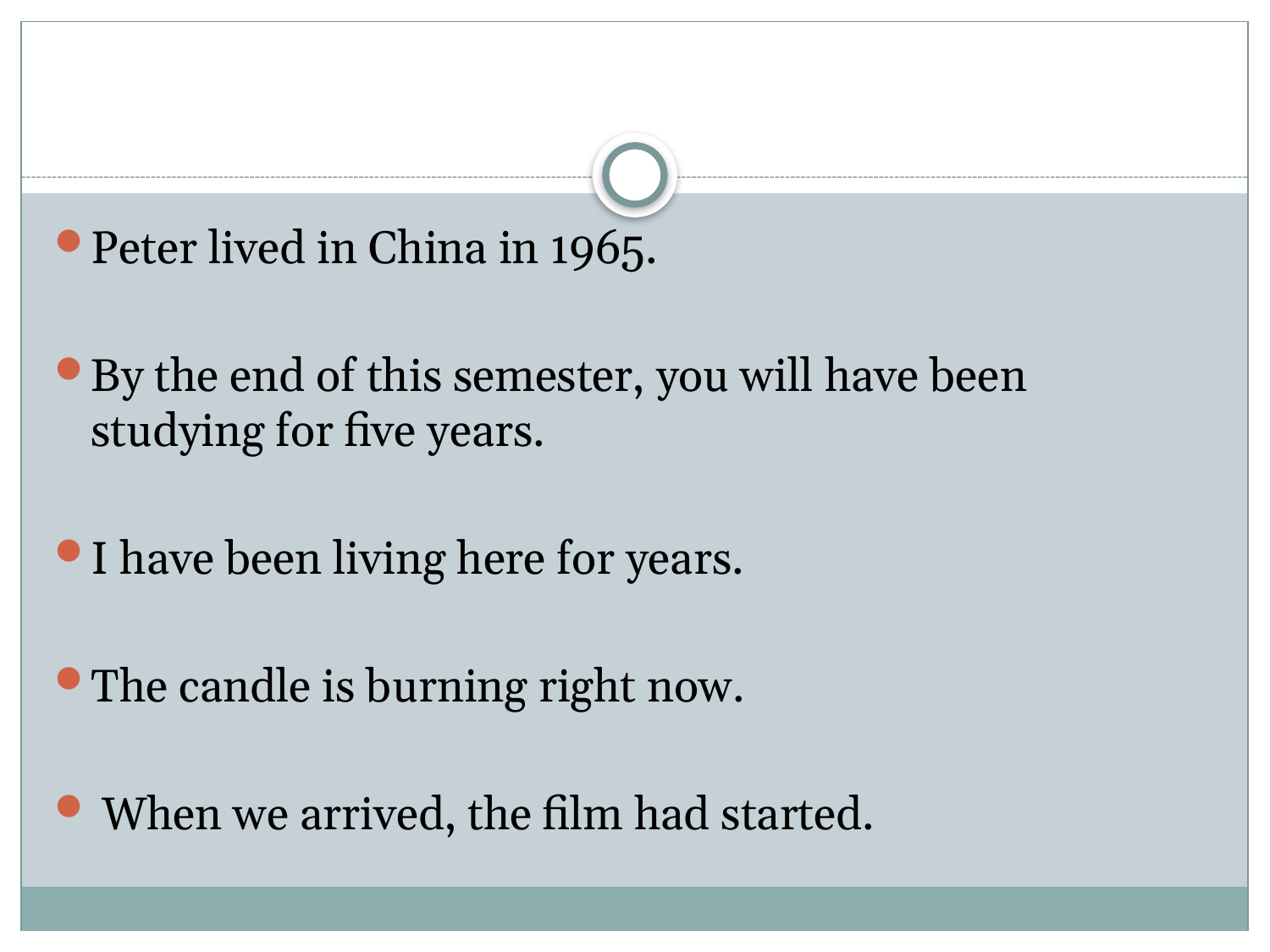

Peter lived in China in 1965.

By the end of this semester, you will have been studying for five years.

I have been living here for years.

The candle is burning right now.

 When we arrived, the film had started.